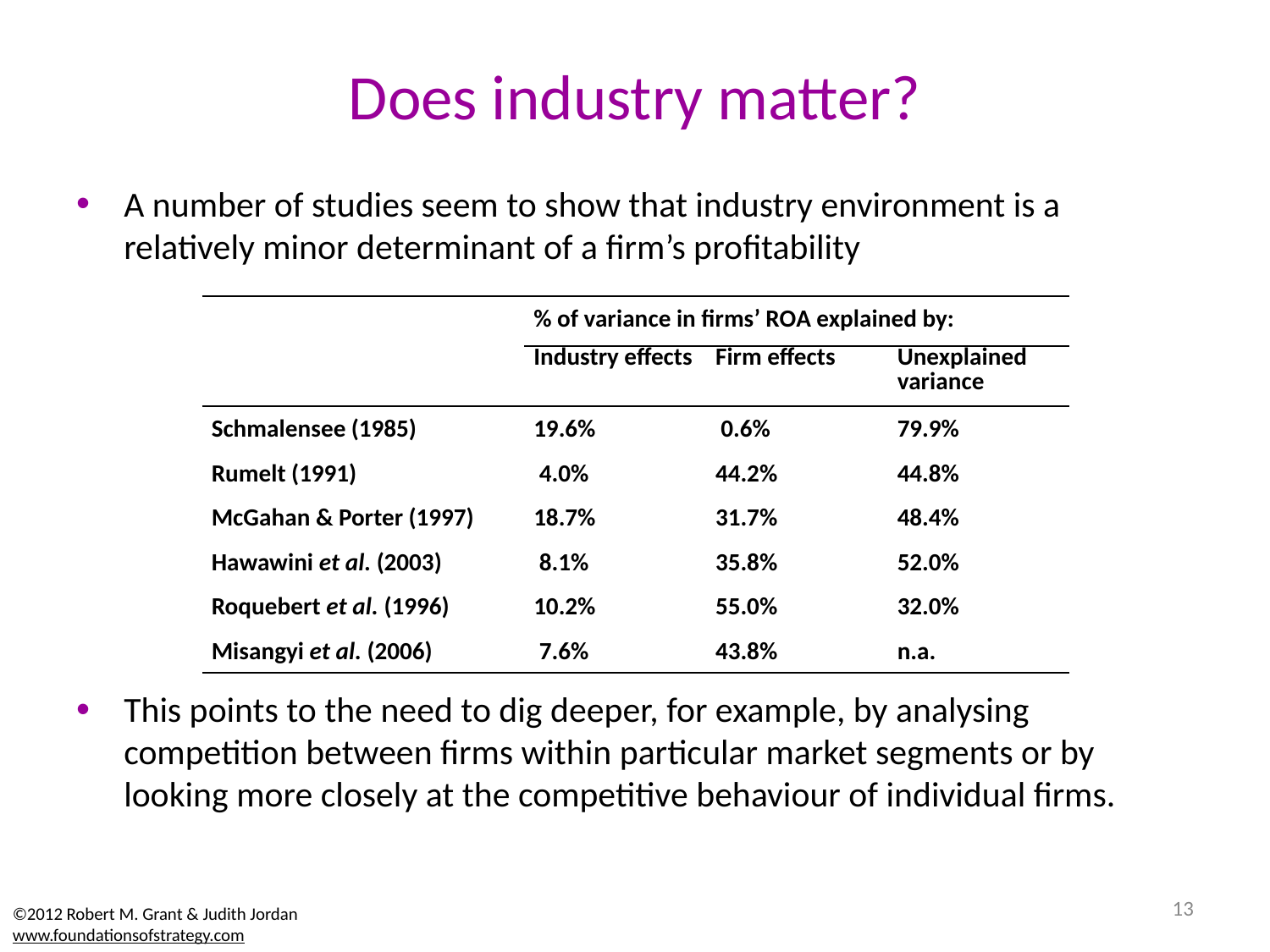

# Does industry matter?
A number of studies seem to show that industry environment is a relatively minor determinant of a firm’s profitability

This points to the need to dig deeper, for example, by analysing  competition between firms within particular market segments or by looking more closely at the competitive behaviour of individual firms.

|  | % of variance in firms’ ROA explained by: |  |  |
| --- | --- | --- | --- |
|  | Industry effects | Firm effects | Unexplained variance |
| Schmalensee (1985) | 19.6% | 0.6% | 79.9% |
| Rumelt (1991) | 4.0% | 44.2% | 44.8% |
| McGahan & Porter (1997) | 18.7% | 31.7% | 48.4% |
| Hawawini et al. (2003) | 8.1% | 35.8% | 52.0% |
| Roquebert et al. (1996) | 10.2% | 55.0% | 32.0% |
| Misangyi et al. (2006) | 7.6% | 43.8% | n.a. |
13
©2012 Robert M. Grant & Judith Jordan
www.foundationsofstrategy.com